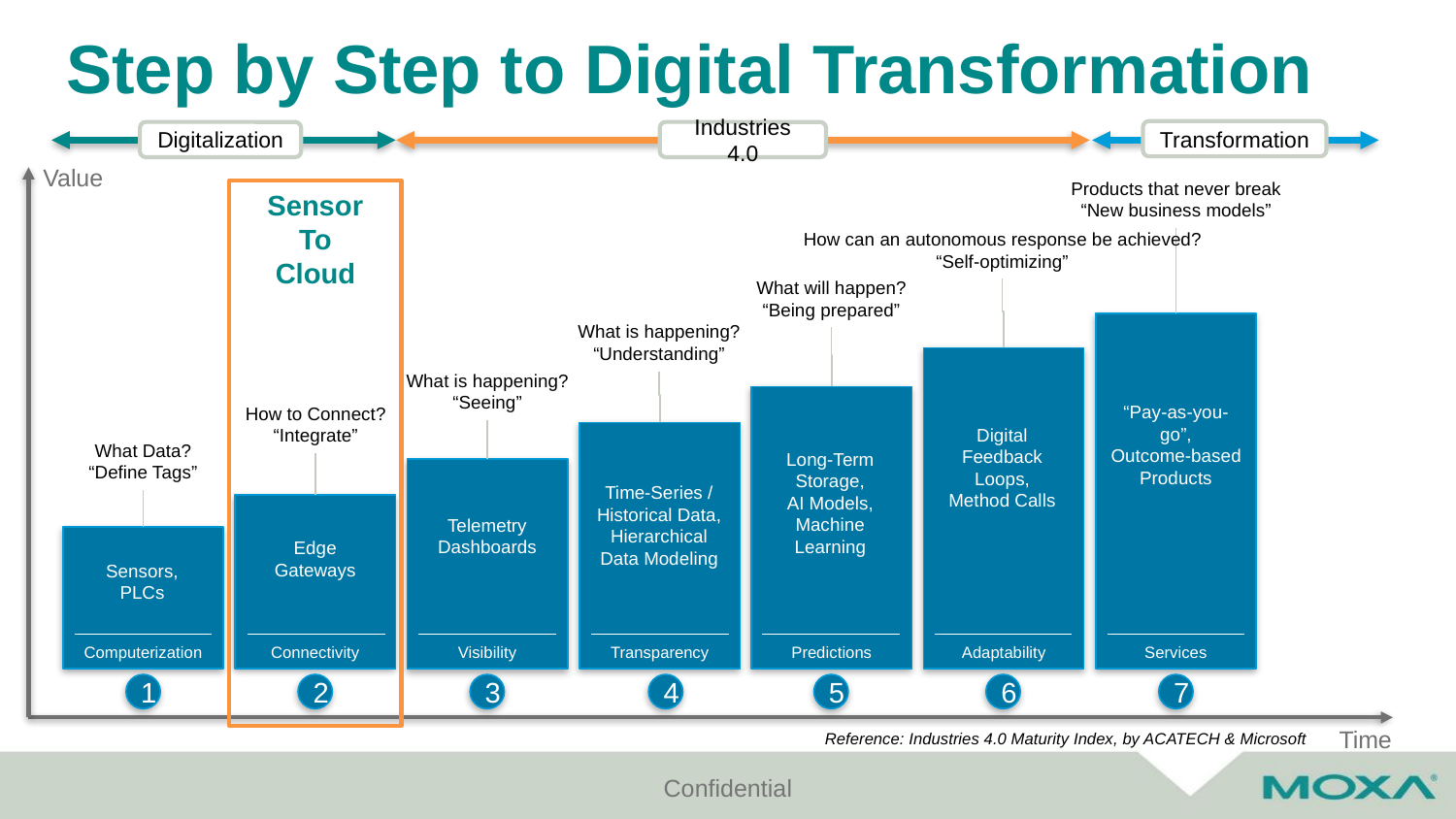

# Step by Step to Digital Transformation
Transformation
Digitalization
Industries 4.0
Value
Time
Products that never break
“New business models”
Sensor
To
Cloud
How can an autonomous response be achieved?
“Self-optimizing”
What will happen?
“Being prepared”
What is happening?
“Understanding”
Services
Adaptability
What is happening?
“Seeing”
Predictions
“Pay-as-you-go”,
Outcome-based Products
How to Connect?
“Integrate”
Digital Feedback Loops,
Method Calls
Transparency
What Data?
“Define Tags”
Long-Term Storage,
AI Models, Machine Learning
Visibility
Time-Series / Historical Data, Hierarchical Data Modeling
Connectivity
Telemetry
Dashboards
Computerization
Edge
Gateways
Sensors,
PLCs
1
2
3
4
5
6
7
Reference: Industries 4.0 Maturity Index, by ACATECH & Microsoft